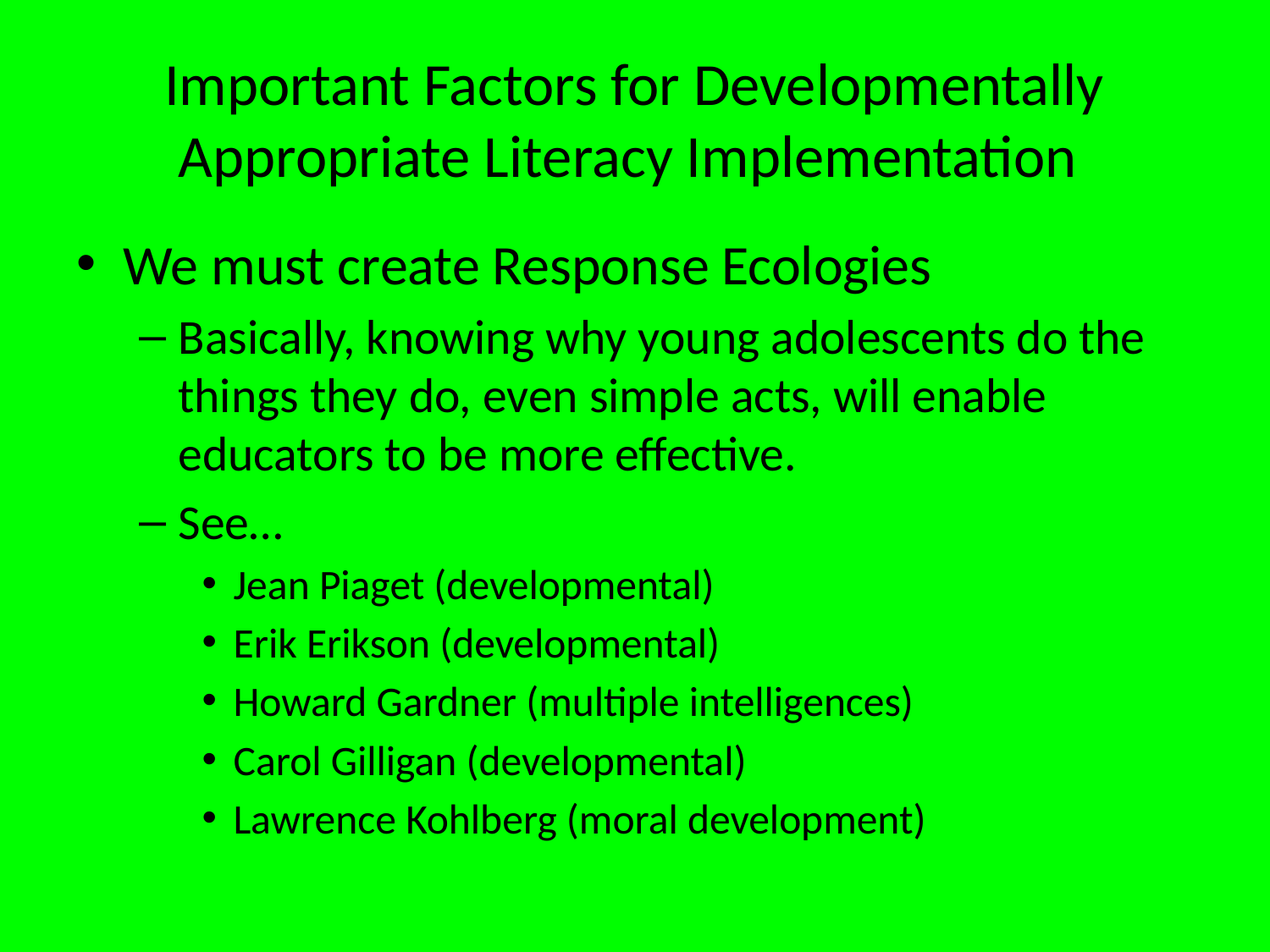

# Important Factors for Developmentally Appropriate Literacy Implementation
We must create Response Ecologies
Basically, knowing why young adolescents do the things they do, even simple acts, will enable educators to be more effective.
See…
Jean Piaget (developmental)
Erik Erikson (developmental)
Howard Gardner (multiple intelligences)
Carol Gilligan (developmental)
Lawrence Kohlberg (moral development)